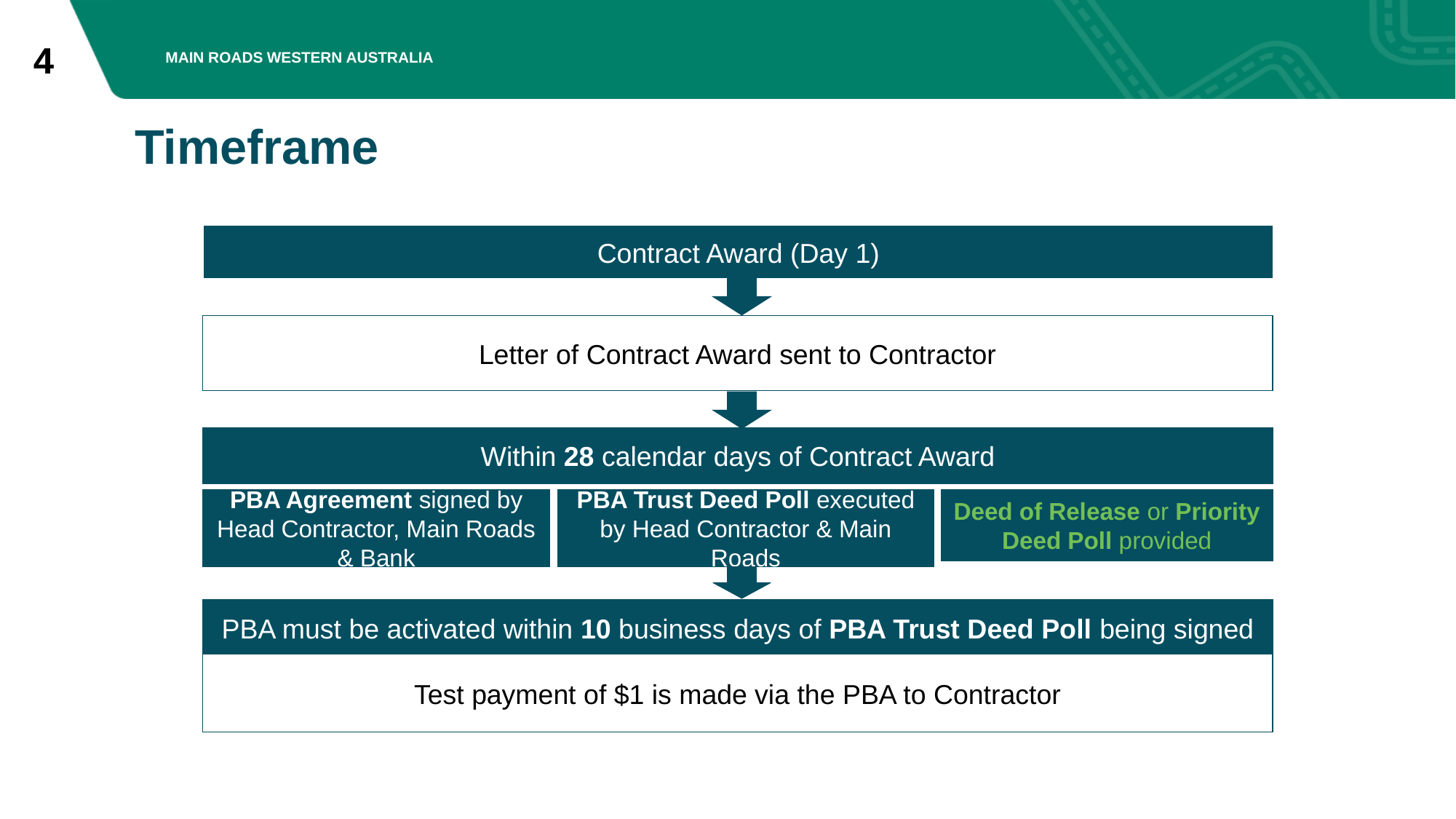

# Timeframe
Contract Award (Day 1)

Letter of Contract Award sent to Contractor

Within 28 calendar days of Contract Award
PBA Agreement signed by Head Contractor, Main Roads & Bank
PBA Trust Deed Poll executed by Head Contractor & Main Roads
Deed of Release or Priority Deed Poll provided

PBA must be activated within 10 business days of PBA Trust Deed Poll being signed
Test payment of $1 is made via the PBA to Contractor